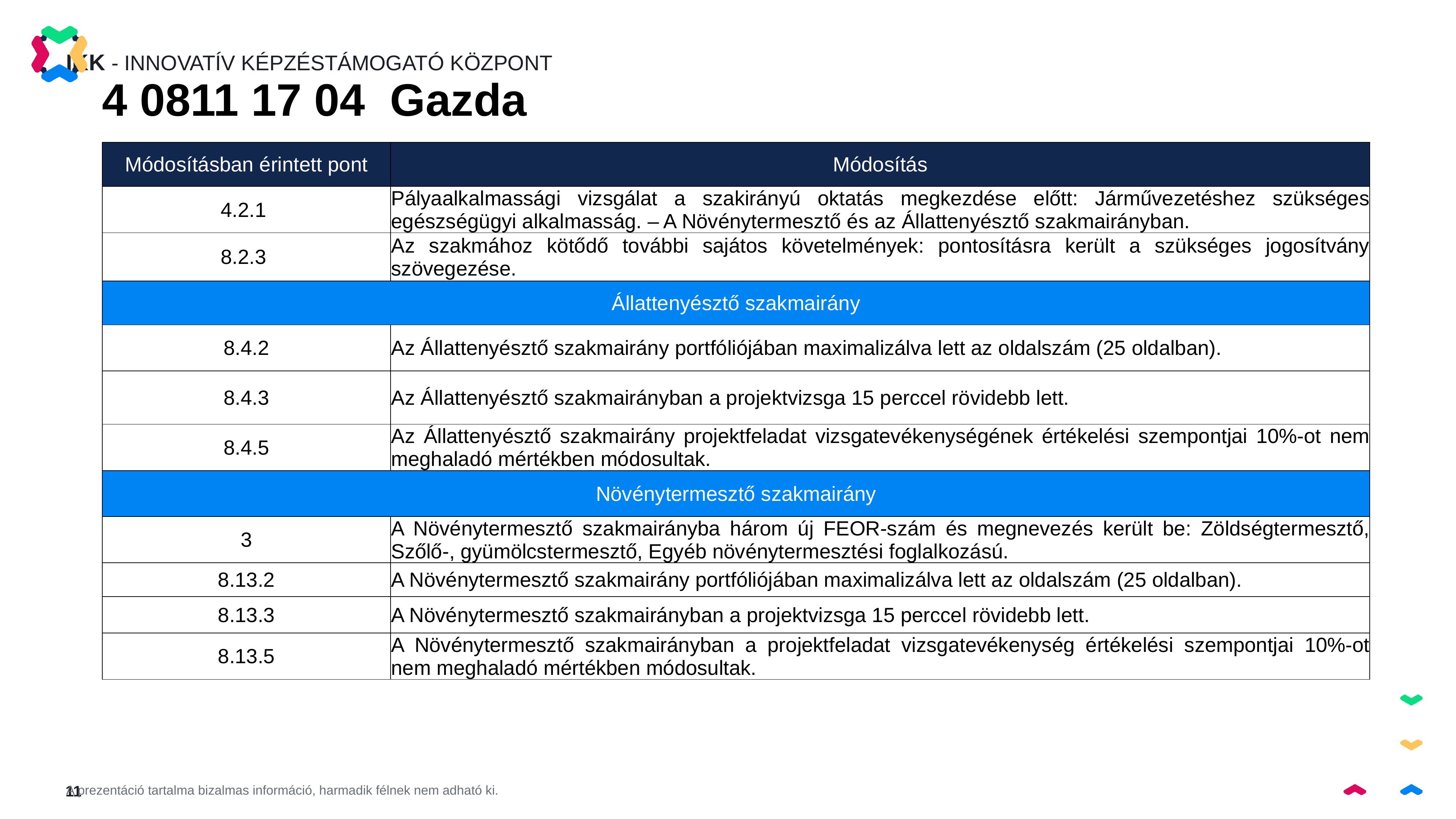

4 0811 17 04  Gazda
| Módosításban érintett pont | Módosítás |
| --- | --- |
| 4.2.1 | Pályaalkalmassági vizsgálat a szakirányú oktatás megkezdése előtt: Járművezetéshez szükséges egészségügyi alkalmasság. – A Növénytermesztő és az Állattenyésztő szakmairányban. |
| 8.2.3 | Az szakmához kötődő további sajátos követelmények: pontosításra került a szükséges jogosítvány szövegezése. |
| Állattenyésztő szakmairány |  |
| 8.4.2 | Az Állattenyésztő szakmairány portfóliójában maximalizálva lett az oldalszám (25 oldalban). |
| 8.4.3 | Az Állattenyésztő szakmairányban a projektvizsga 15 perccel rövidebb lett. |
| 8.4.5 | Az Állattenyésztő szakmairány projektfeladat vizsgatevékenységének értékelési szempontjai 10%-ot nem meghaladó mértékben módosultak. |
| Növénytermesztő szakmairány |  |
| 3 | A Növénytermesztő szakmairányba három új FEOR-szám és megnevezés került be: Zöldségtermesztő, Szőlő-, gyümölcstermesztő, Egyéb növénytermesztési foglalkozású. |
| 8.13.2 | A Növénytermesztő szakmairány portfóliójában maximalizálva lett az oldalszám (25 oldalban). |
| 8.13.3 | A Növénytermesztő szakmairányban a projektvizsga 15 perccel rövidebb lett. |
| 8.13.5 | A Növénytermesztő szakmairányban a projektfeladat vizsgatevékenység értékelési szempontjai 10%-ot nem meghaladó mértékben módosultak. |